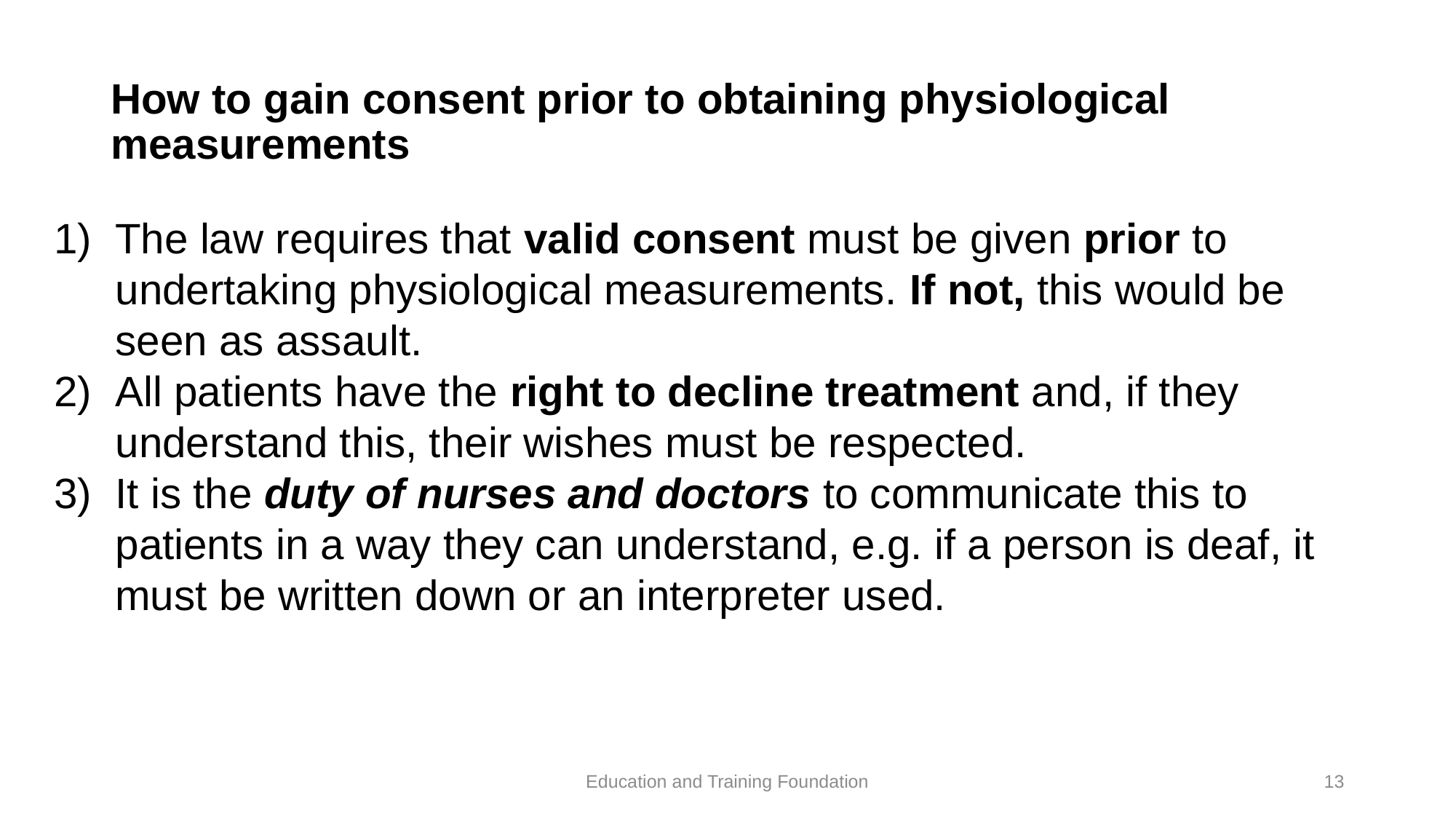

# How to gain consent prior to obtaining physiological measurements
The law requires that valid consent must be given prior to undertaking physiological measurements. If not, this would be seen as assault.
All patients have the right to decline treatment and, if they understand this, their wishes must be respected.
It is the duty of nurses and doctors to communicate this to patients in a way they can understand, e.g. if a person is deaf, it must be written down or an interpreter used.
Education and Training Foundation
13